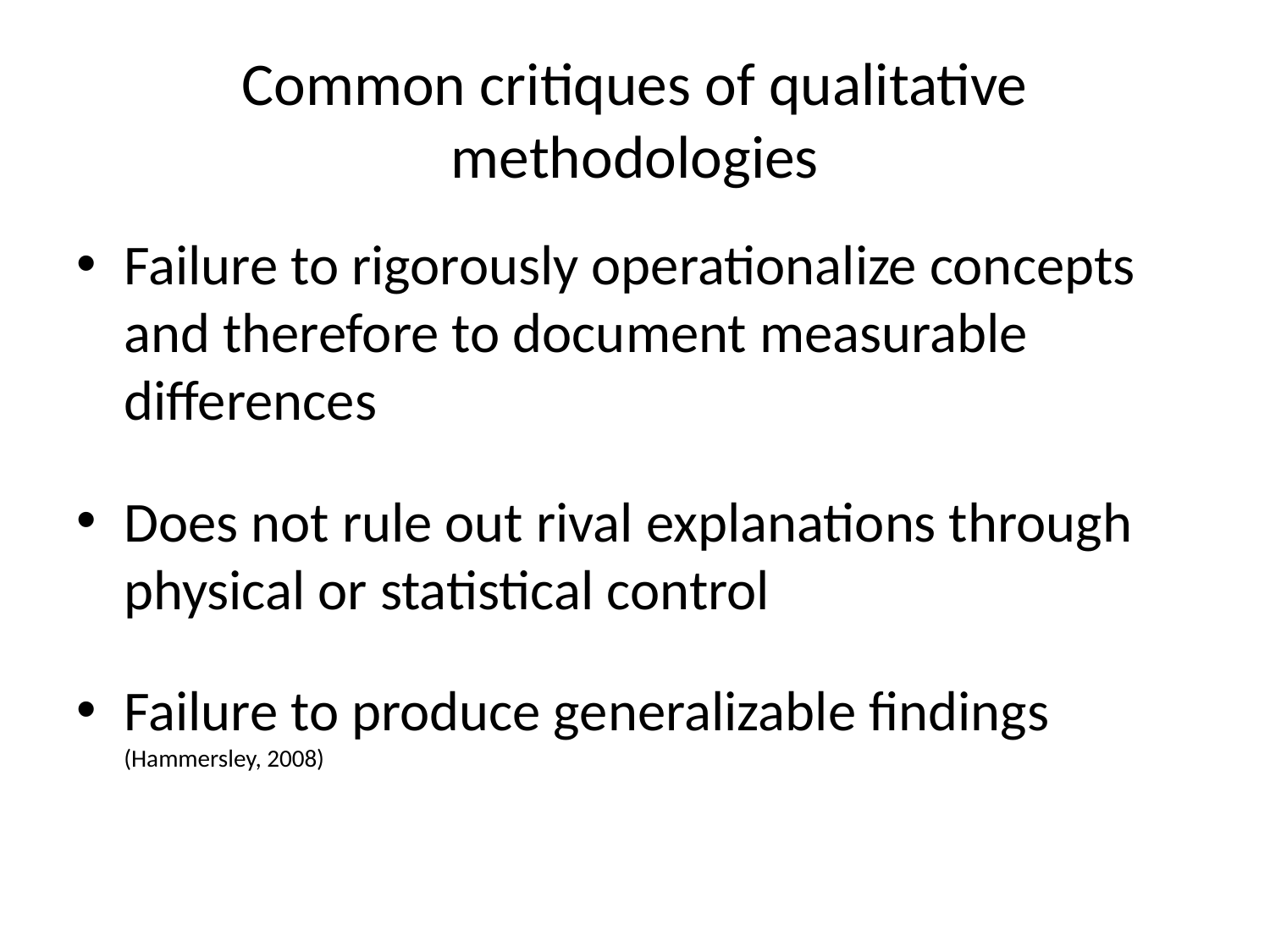

# Common critiques of qualitative methodologies
Failure to rigorously operationalize concepts and therefore to document measurable differences
Does not rule out rival explanations through physical or statistical control
Failure to produce generalizable findings (Hammersley, 2008)